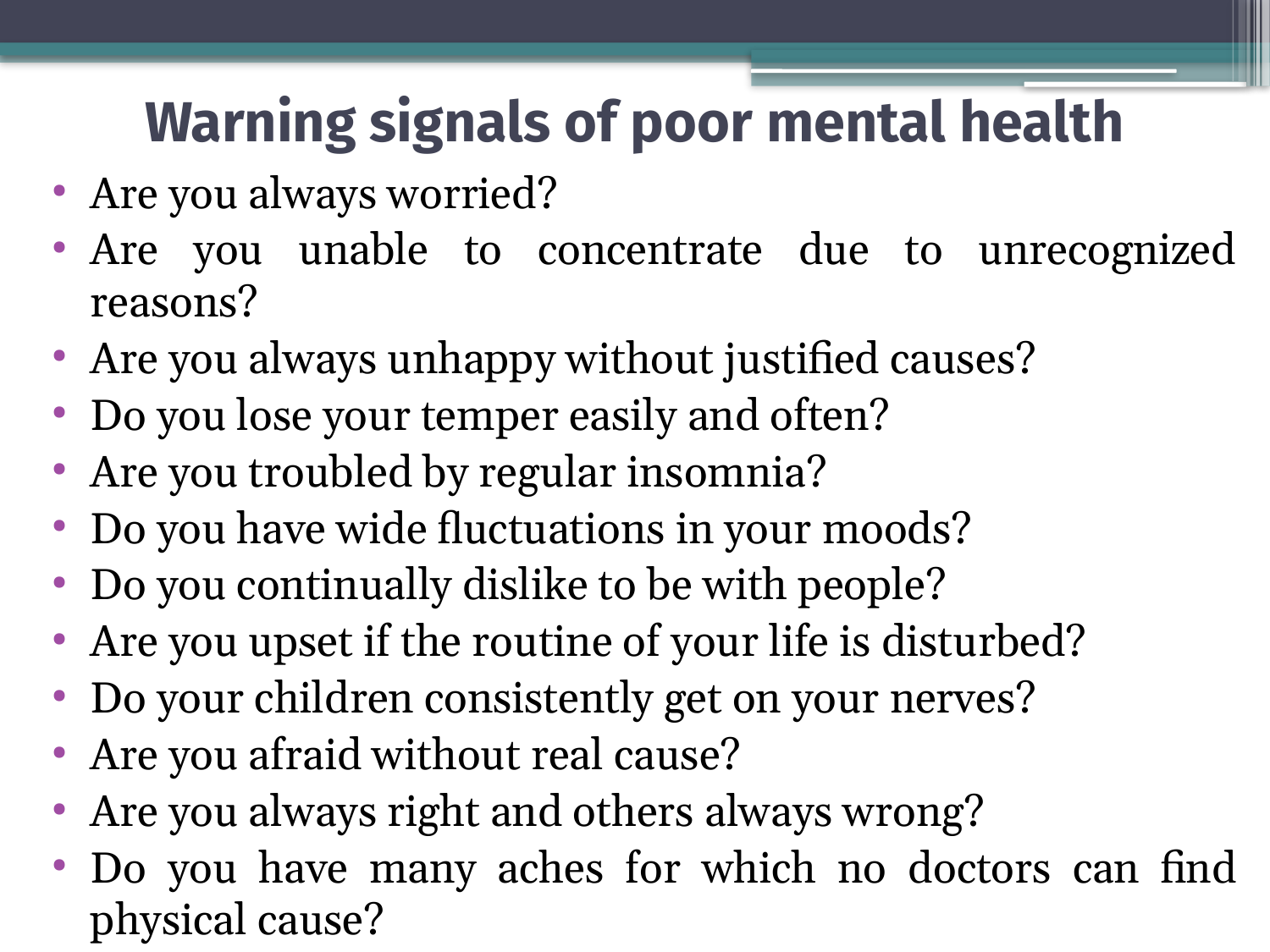

# Warning signals of poor mental health
Are you always worried?
Are you unable to concentrate due to unrecognized reasons?
Are you always unhappy without justified causes?
Do you lose your temper easily and often?
Are you troubled by regular insomnia?
Do you have wide fluctuations in your moods?
Do you continually dislike to be with people?
Are you upset if the routine of your life is disturbed?
Do your children consistently get on your nerves?
Are you afraid without real cause?
Are you always right and others always wrong?
Do you have many aches for which no doctors can find physical cause?